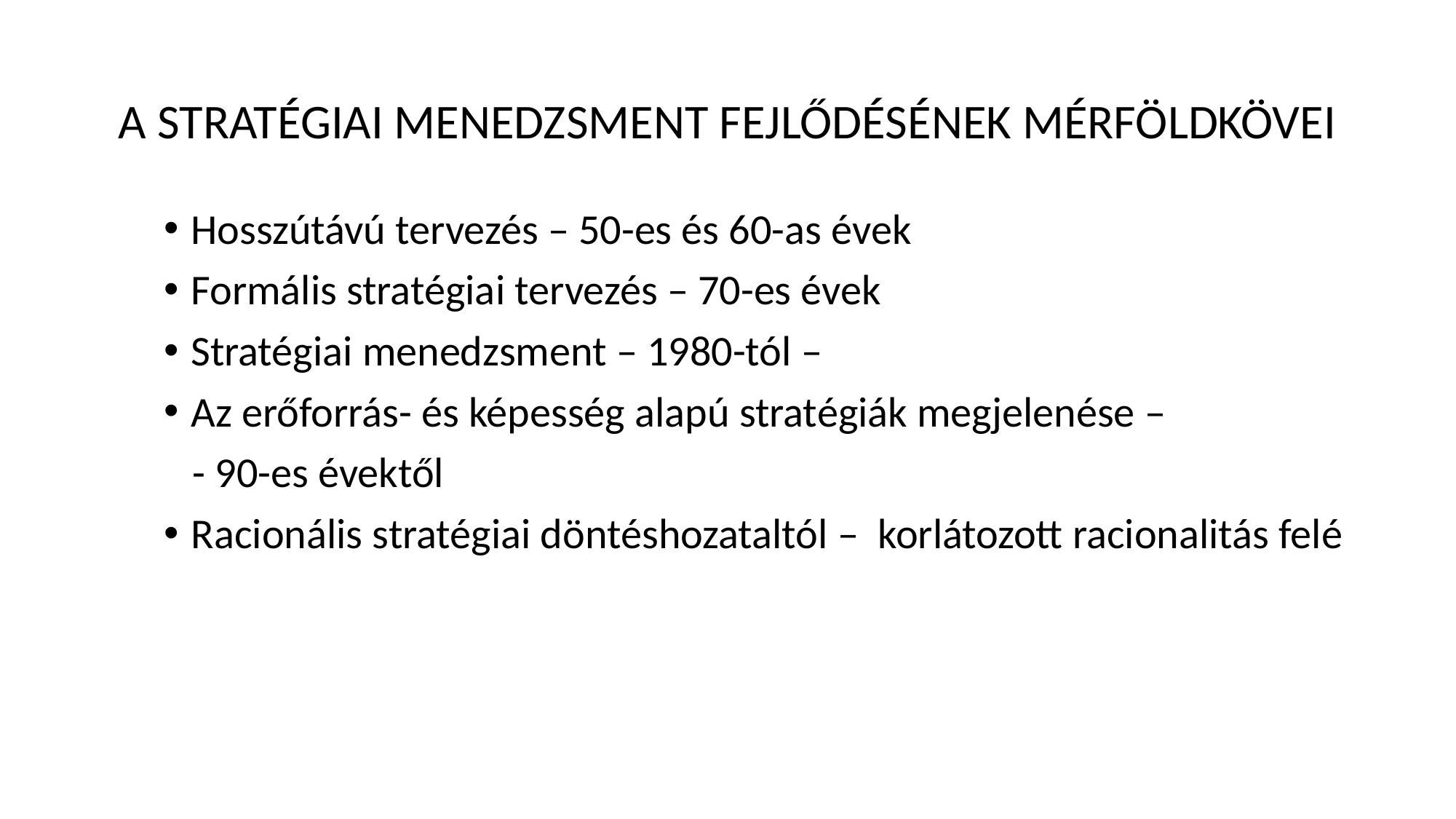

# A STRATÉGIAI MENEDZSMENT FEJLŐDÉSÉNEK MÉRFÖLDKÖVEI
Hosszútávú tervezés – 50-es és 60-as évek
Formális stratégiai tervezés – 70-es évek
Stratégiai menedzsment – 1980-tól –
Az erőforrás- és képesség alapú stratégiák megjelenése –
   - 90-es évektől
Racionális stratégiai döntéshozataltól –  korlátozott racionalitás felé